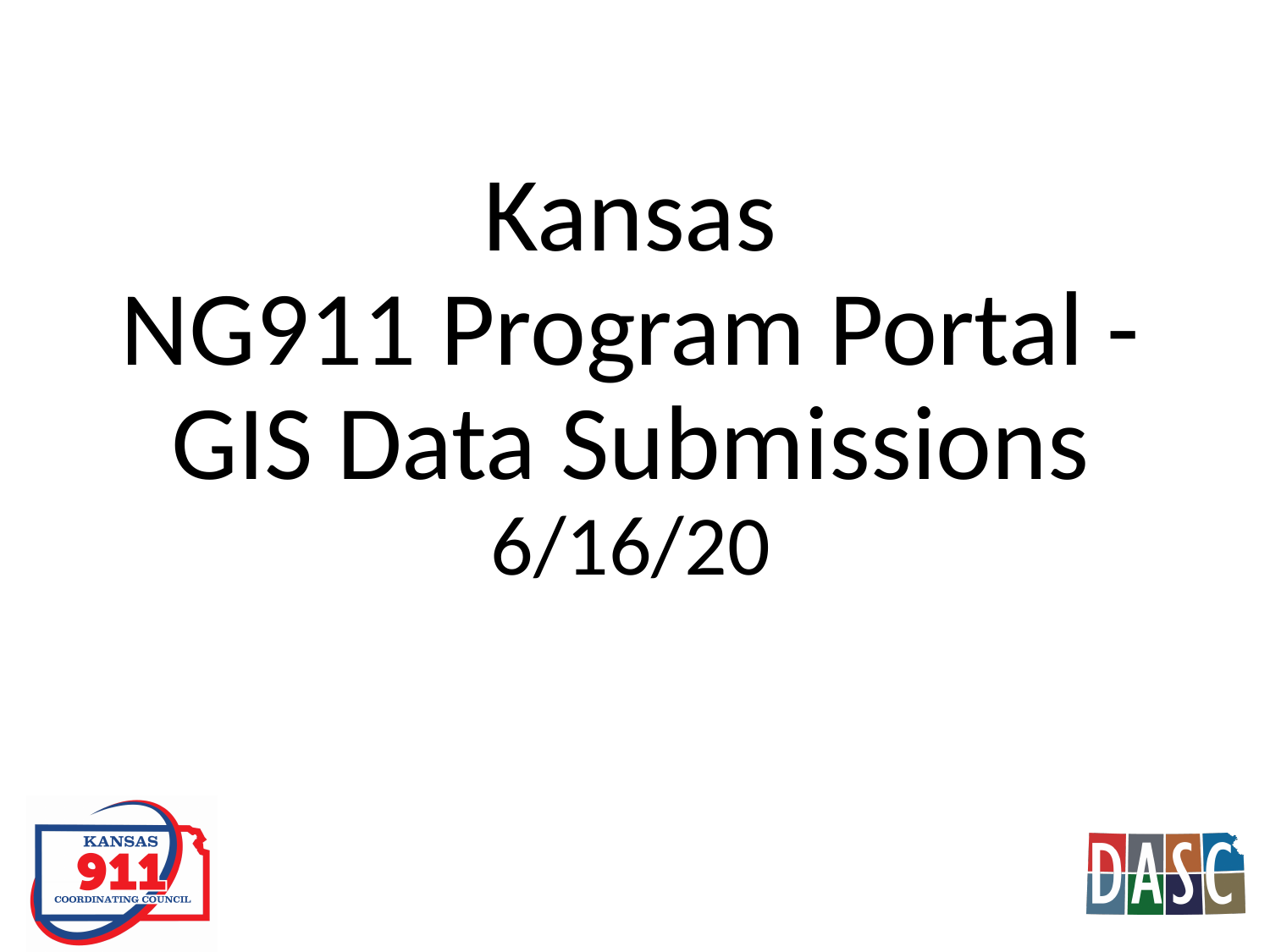

# Kansas NG911 Program Portal - GIS Data Submissions 6/16/20